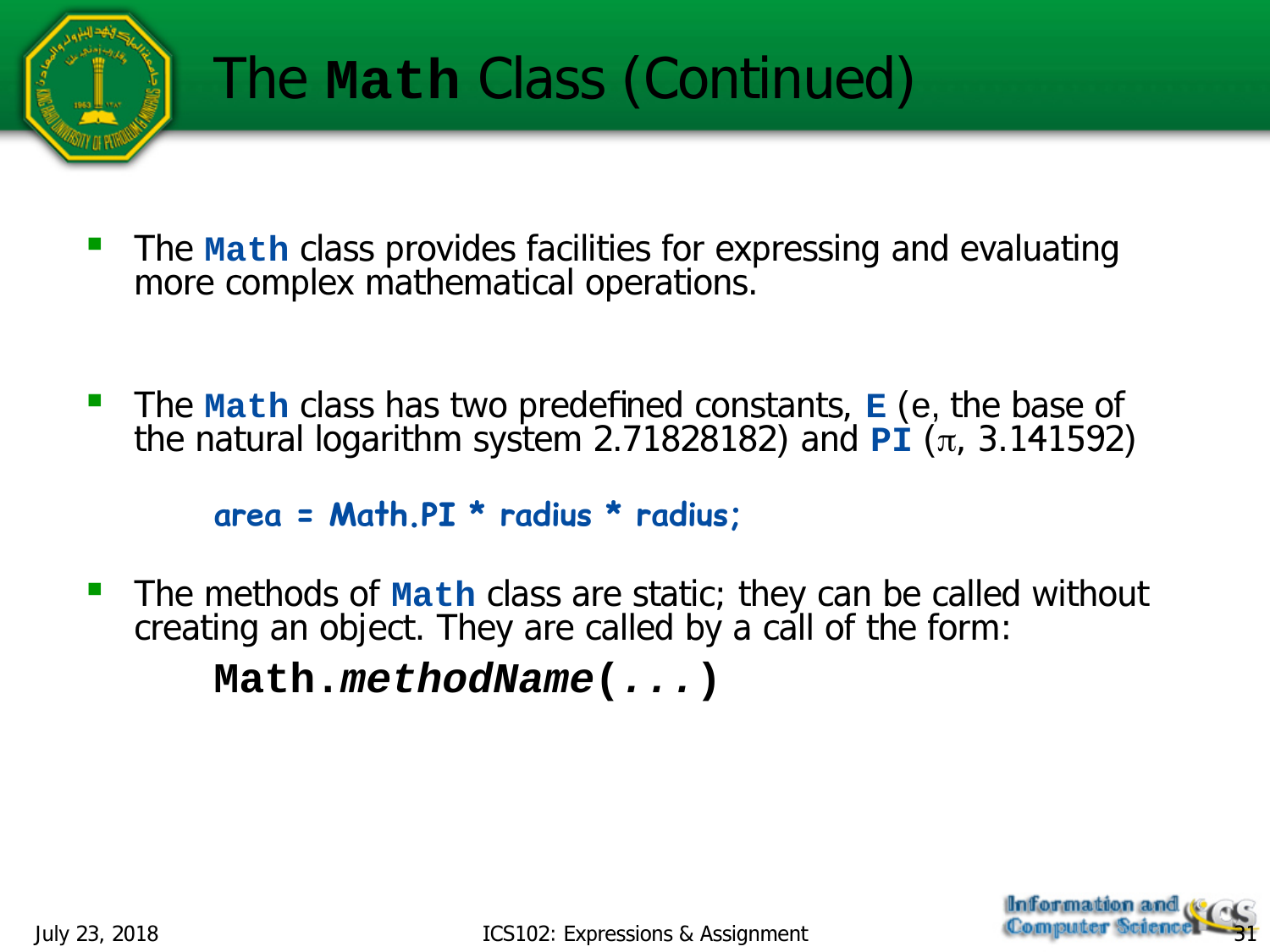

# The Math Class (Continued)
The Math class provides facilities for expressing and evaluating more complex mathematical operations.

The Math class has two predefined constants, E (e, the base of the natural logarithm system 2.71828182) and PI (π, 3.141592)

area = Math.PI * radius * radius;

The methods of Math class are static; they can be called without creating an object. They are called by a call of the form:

Math.methodName(...)
July 23, 2018
ICS102: Expressions & Assignment
31